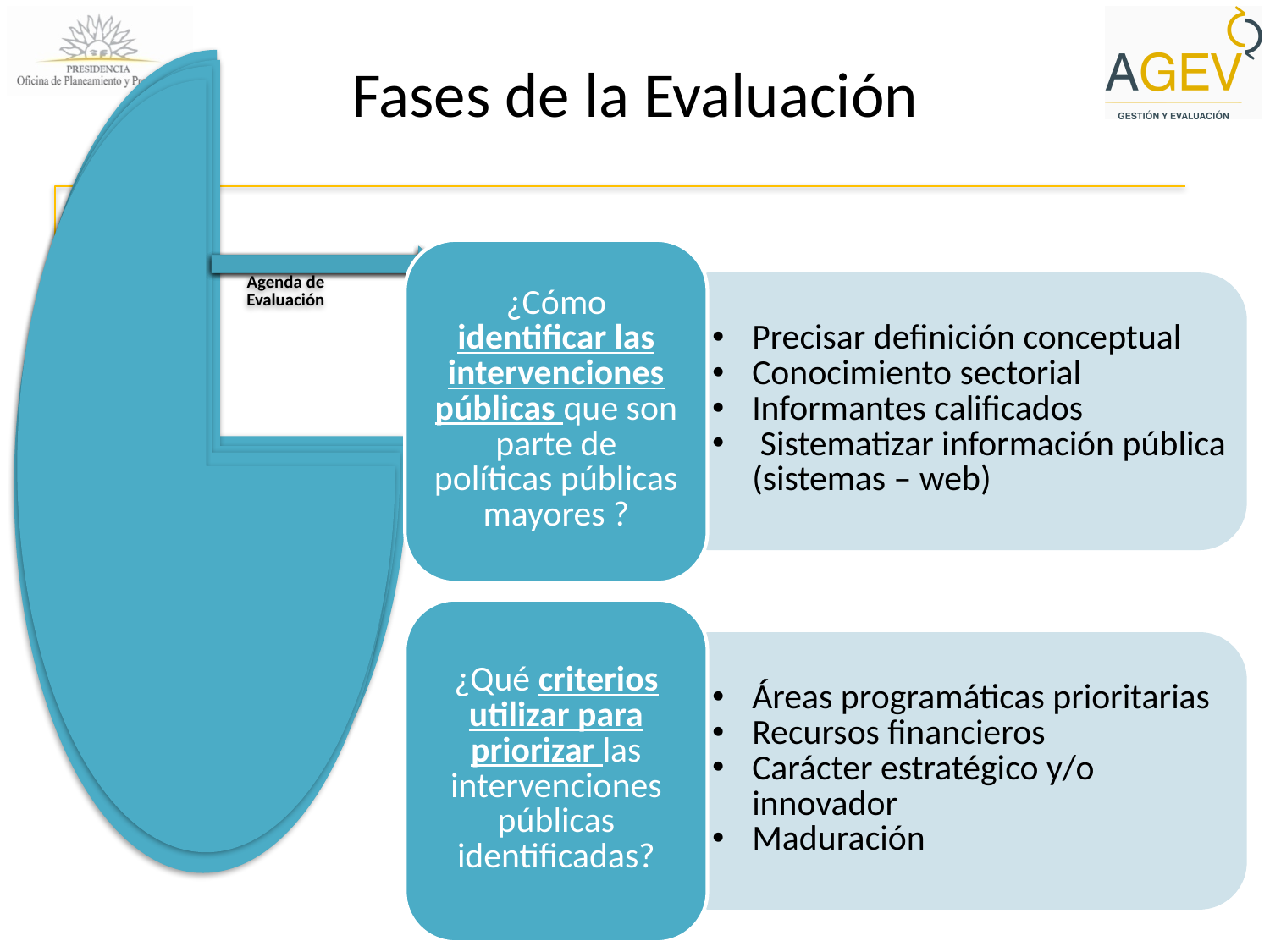

Agenda de Evaluación
# Fases de la Evaluación
¿Cómo identificar las intervenciones públicas que son parte de políticas públicas mayores ?
Informantes calificados
¿Qué criterios utilizar para priorizar las intervenciones públicas identificadas?
Áreas programáticas prioritarias
Recursos financieros
 Sistematizar información pública (sistemas – web)
Carácter estratégico y/o innovador
Precisar definición conceptual
Conocimiento sectorial
Maduración